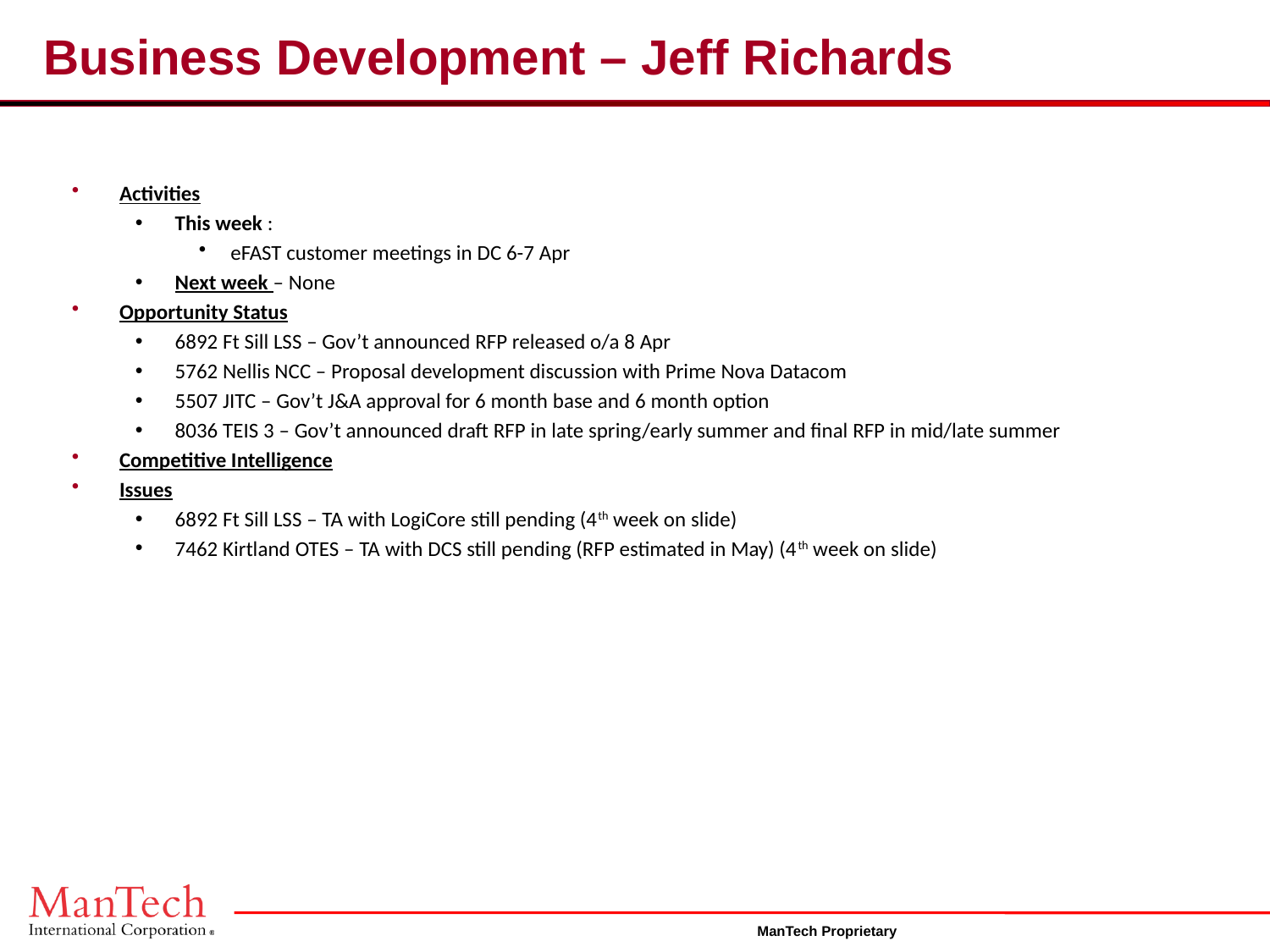

# Business Development – Jeff Richards
Activities
This week :
eFAST customer meetings in DC 6-7 Apr
Next week – None
Opportunity Status
6892 Ft Sill LSS – Gov’t announced RFP released o/a 8 Apr
5762 Nellis NCC – Proposal development discussion with Prime Nova Datacom
5507 JITC – Gov’t J&A approval for 6 month base and 6 month option
8036 TEIS 3 – Gov’t announced draft RFP in late spring/early summer and final RFP in mid/late summer
Competitive Intelligence
Issues
6892 Ft Sill LSS – TA with LogiCore still pending (4th week on slide)
7462 Kirtland OTES – TA with DCS still pending (RFP estimated in May) (4th week on slide)